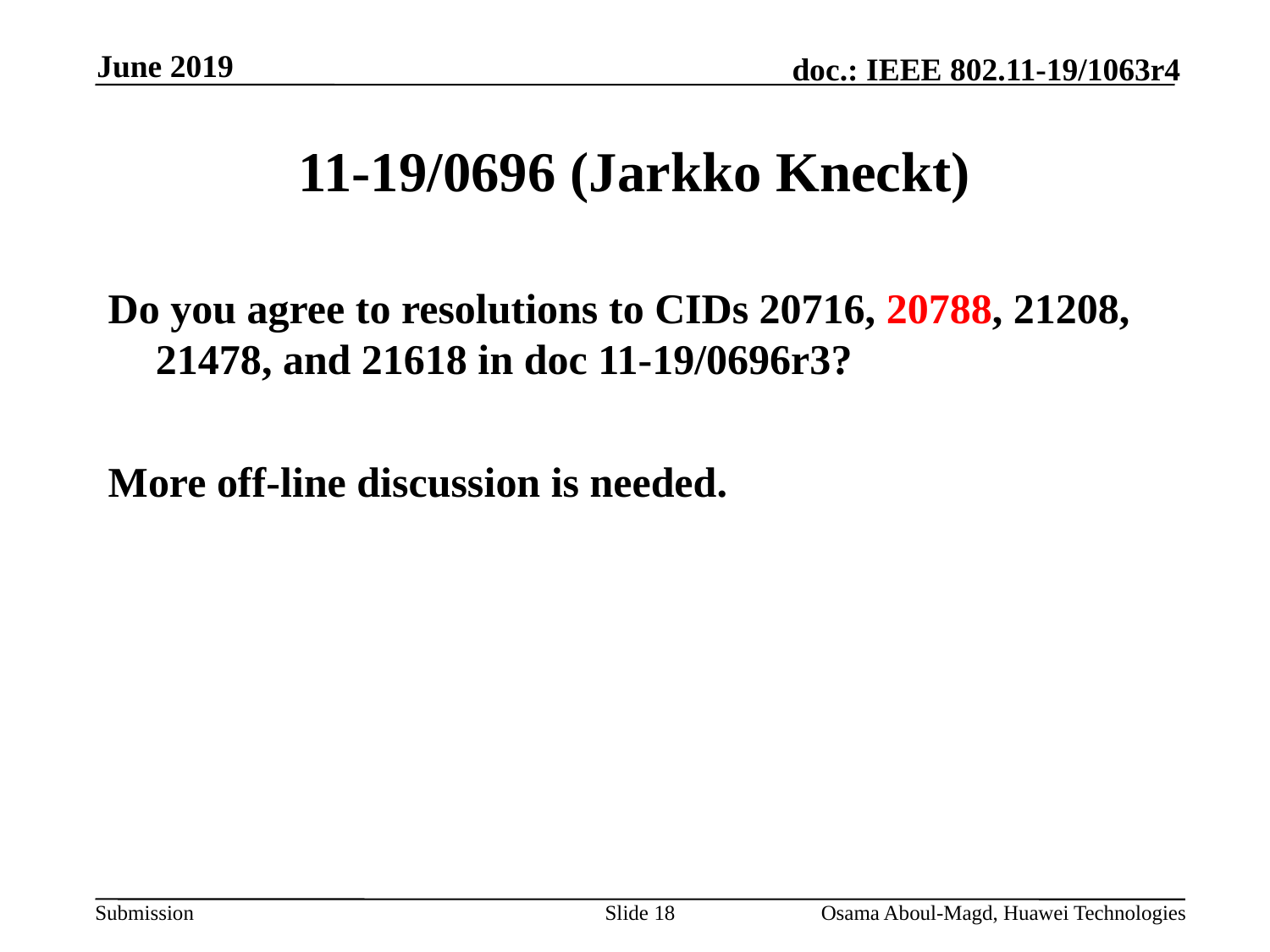

June 2019
# 11-19/0696 (Jarkko Kneckt)
Do you agree to resolutions to CIDs 20716, 20788, 21208, 21478, and 21618 in doc 11-19/0696r3?

More off-line discussion is needed.

Slide 18
Osama Aboul-Magd, Huawei Technologies